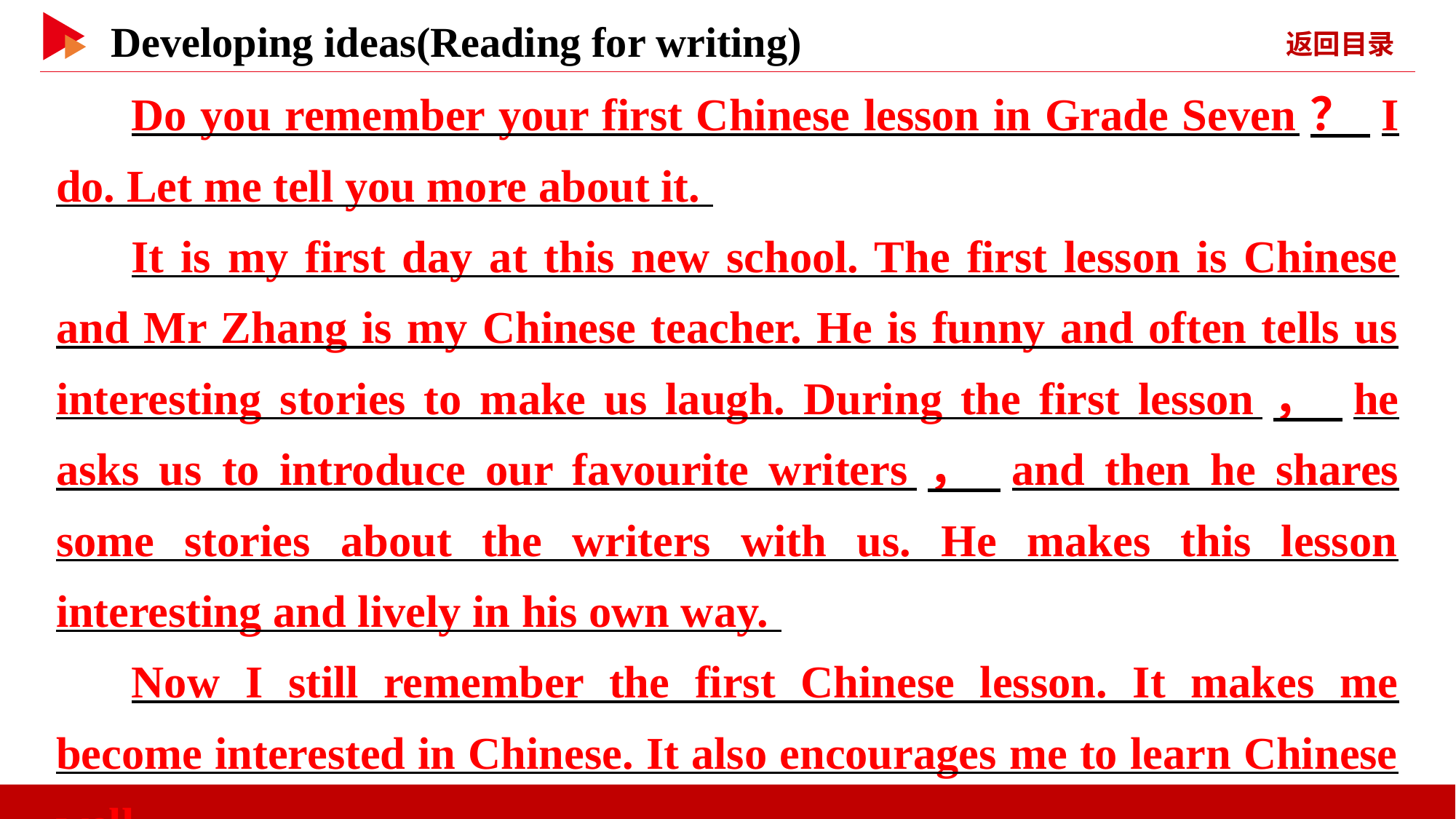

Do you remember your first Chinese lesson in Grade Seven？ I do. Let me tell you more about it.
It is my first day at this new school. The first lesson is Chinese and Mr Zhang is my Chinese teacher. He is funny and often tells us interesting stories to make us laugh. During the first lesson， he asks us to introduce our favourite writers， and then he shares some stories about the writers with us. He makes this lesson interesting and lively in his own way.
Now I still remember the first Chinese lesson. It makes me become interested in Chinese. It also encourages me to learn Chinese well.